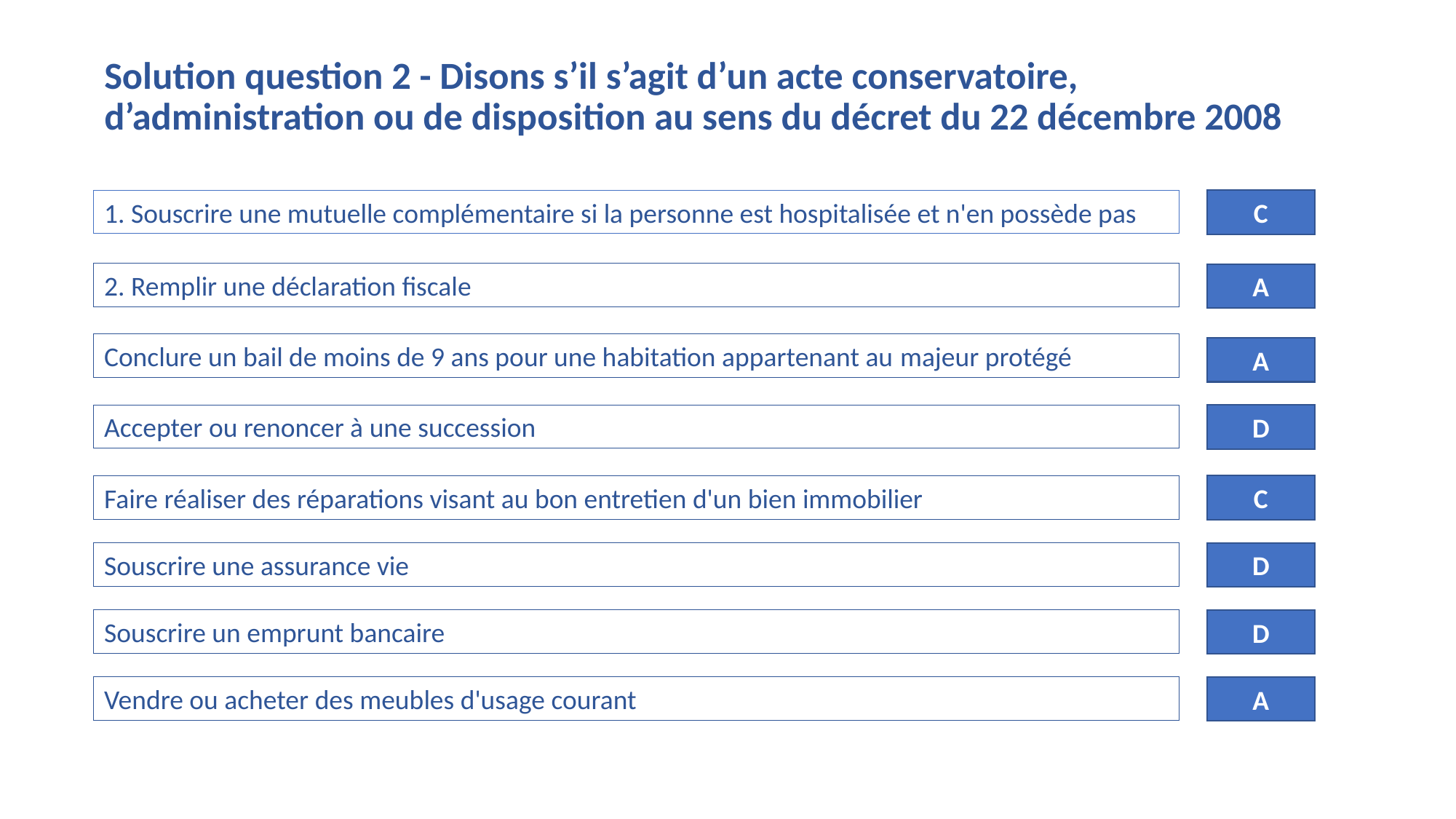

Solution question 2 - Disons s’il s’agit d’un acte conservatoire, d’administration ou de disposition au sens du décret du 22 décembre 2008

1. Souscrire une mutuelle complémentaire si la personne est hospitalisée et n'en possède pas
C
2. Remplir une déclaration fiscale
A
Conclure un bail de moins de 9 ans pour une habitation appartenant au majeur protégé
A
Accepter ou renoncer à une succession
D
Faire réaliser des réparations visant au bon entretien d'un bien immobilier
C
Souscrire une assurance vie
D
Souscrire un emprunt bancaire
D
Vendre ou acheter des meubles d'usage courant
A